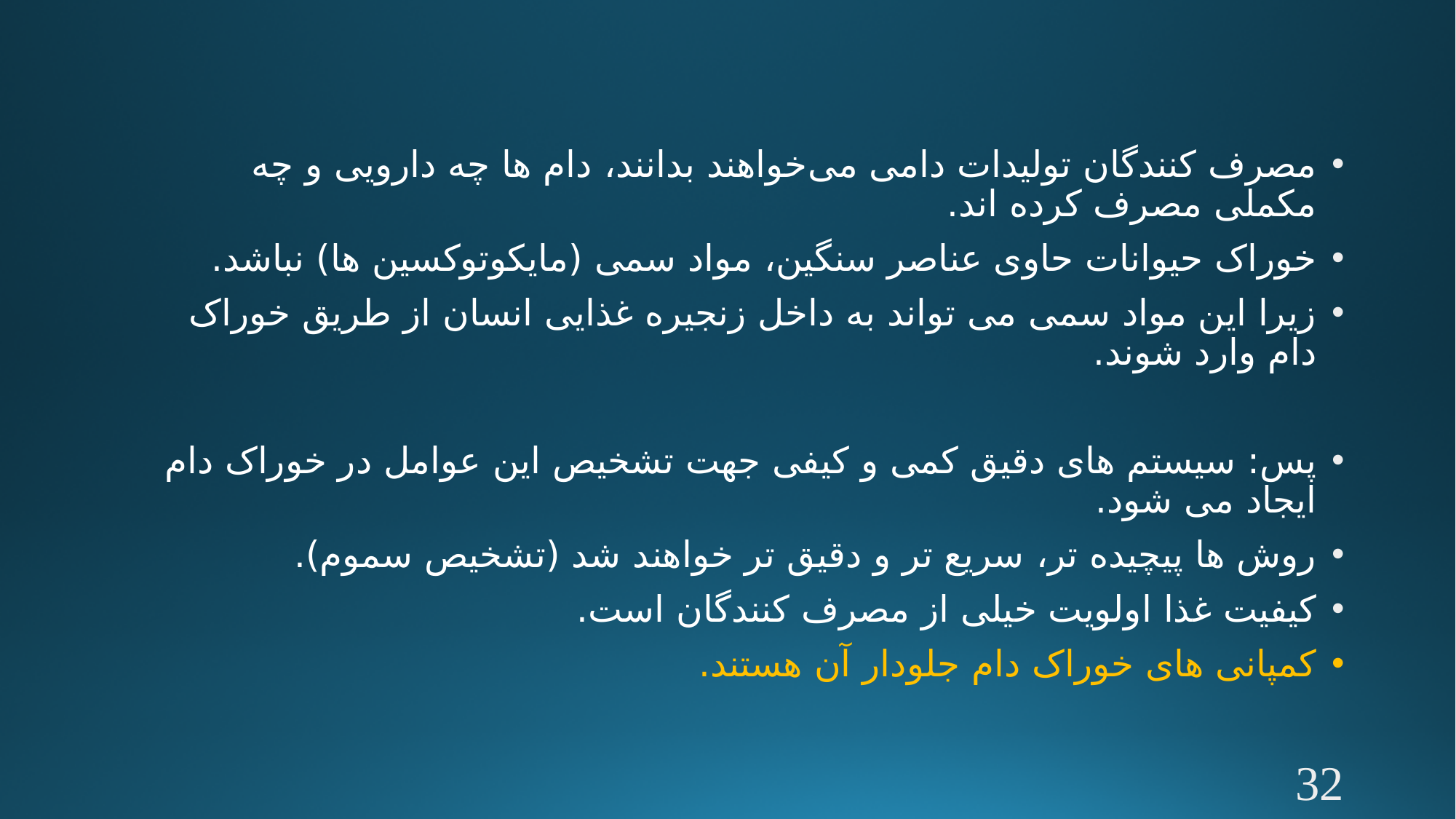

#
مصرف کنندگان تولیدات دامی می‌خواهند بدانند، دام ها چه دارویی و چه مکملی مصرف کرده اند.
خوراک حیوانات حاوی عناصر سنگین، مواد سمی (مایکوتوکسین ها) نباشد.
زیرا این مواد سمی می تواند به داخل زنجیره غذایی انسان از طریق خوراک دام وارد شوند.

پس: سیستم های دقیق کمی و کیفی جهت تشخیص این عوامل در خوراک دام ایجاد می شود.
روش ها پیچیده تر، سریع تر و دقیق تر خواهند شد (تشخیص سموم).
کیفیت غذا اولویت خیلی از مصرف کنندگان است.
کمپانی های خوراک دام جلودار آن هستند.

32